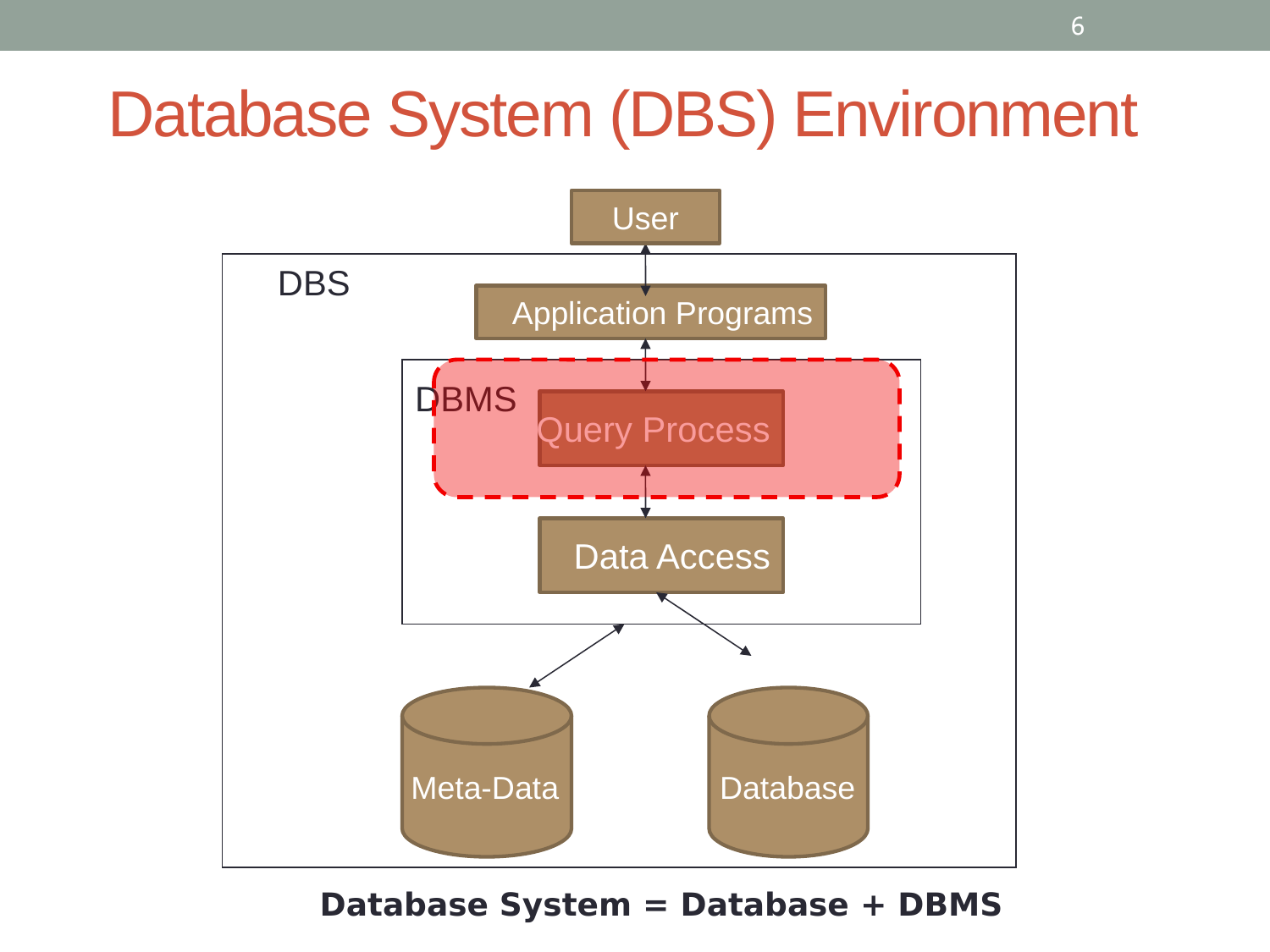

6
# Database System (DBS) Environment
User

DBS
Application Programs

DBMS
Query Process

Data Access

Meta-Data
Database
Database System = Database + DBMS